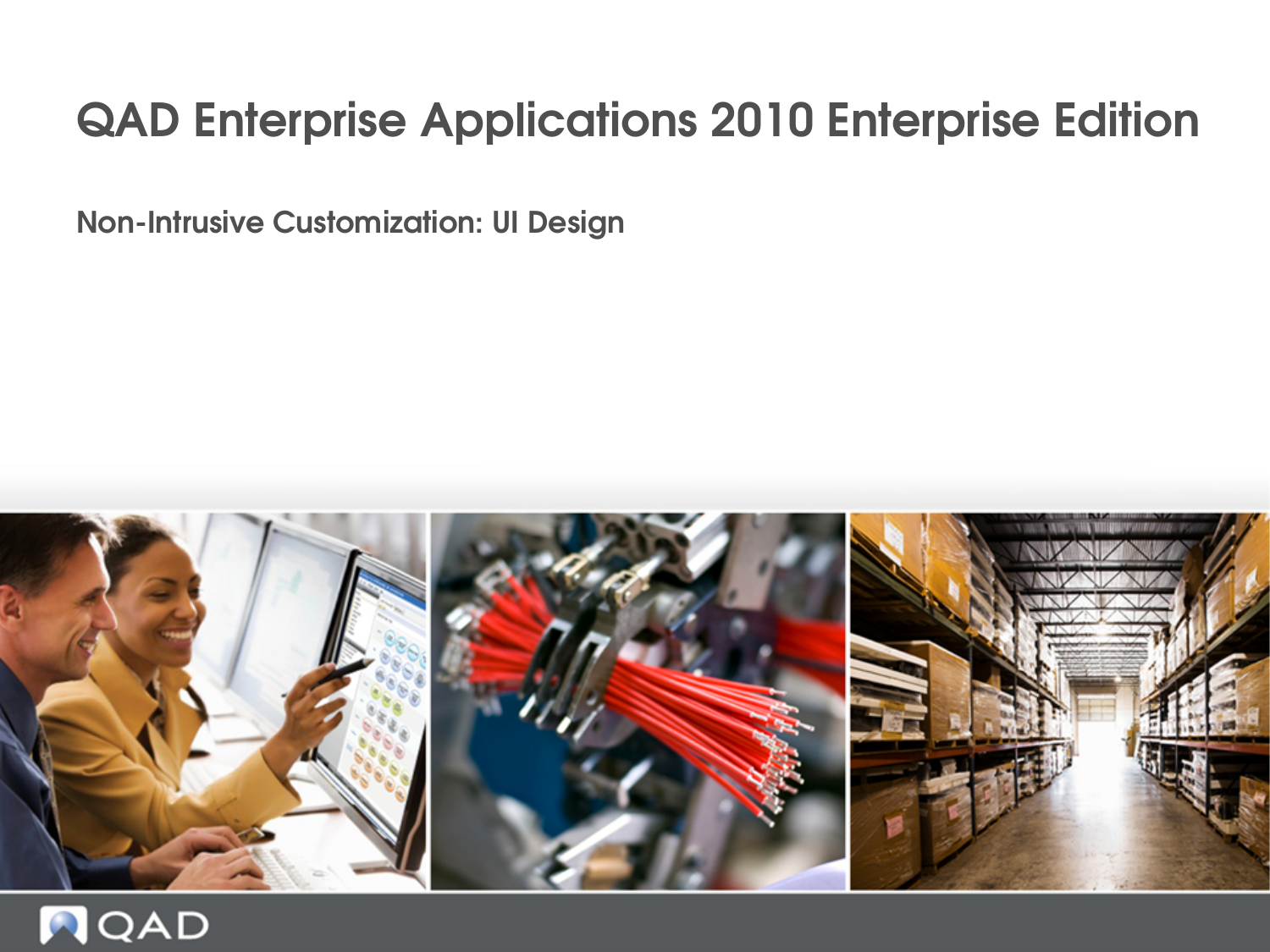

# QAD Enterprise Applications 2010 Enterprise Edition
Non-Intrusive Customization: UI Design